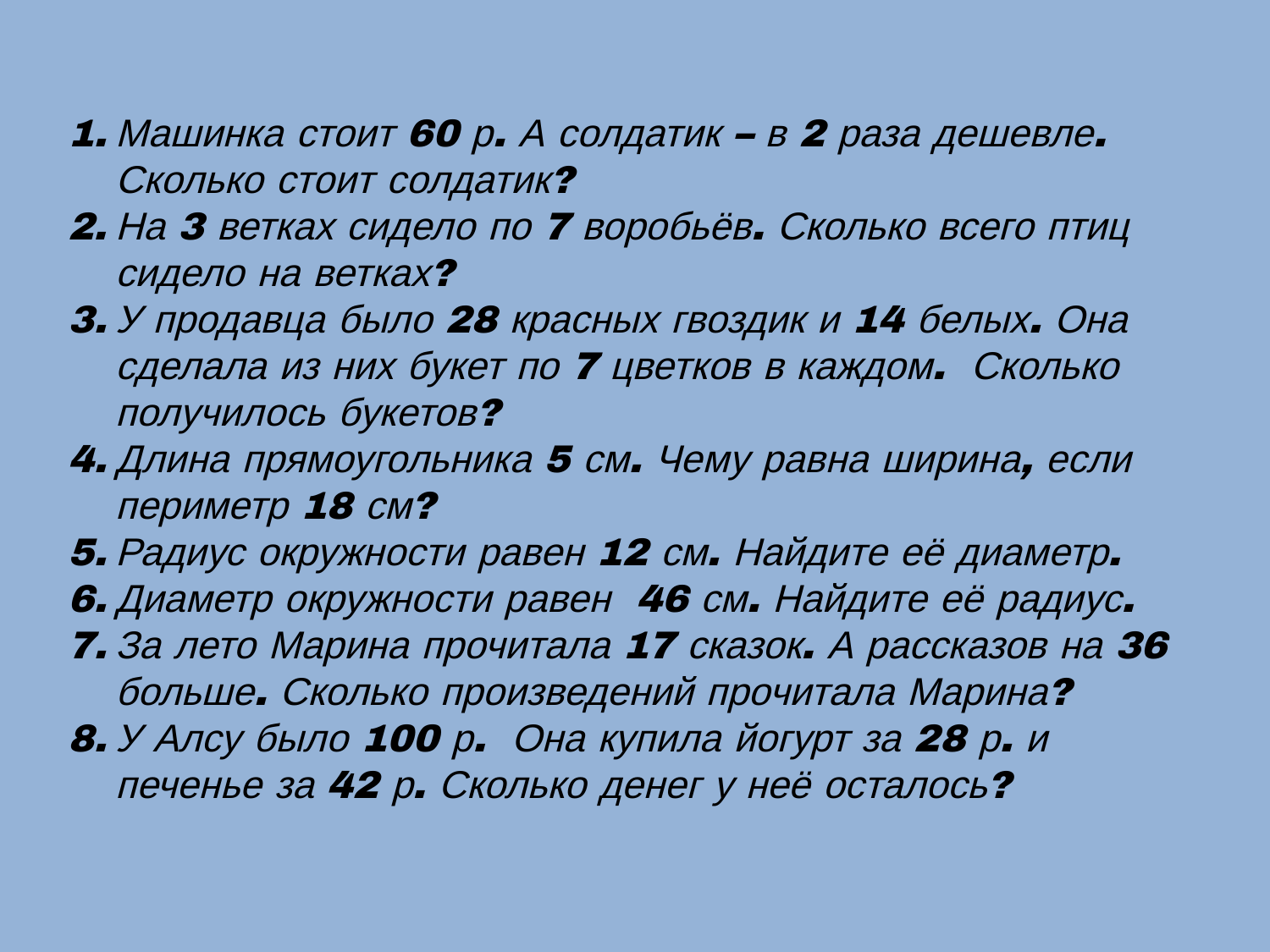

Машинка стоит 60 р. А солдатик – в 2 раза дешевле. Сколько стоит солдатик?
На 3 ветках сидело по 7 воробьёв. Сколько всего птиц сидело на ветках?
У продавца было 28 красных гвоздик и 14 белых. Она сделала из них букет по 7 цветков в каждом.  Сколько получилось букетов?
Длина прямоугольника 5 см. Чему равна ширина, если периметр 18 см?
Радиус окружности равен 12 см. Найдите её диаметр.
Диаметр окружности равен  46 см. Найдите её радиус.
За лето Марина прочитала 17 сказок. А рассказов на 36 больше. Сколько произведений прочитала Марина?
У Алсу было 100 р.  Она купила йогурт за 28 р. и печенье за 42 р. Сколько денег у неё осталось?